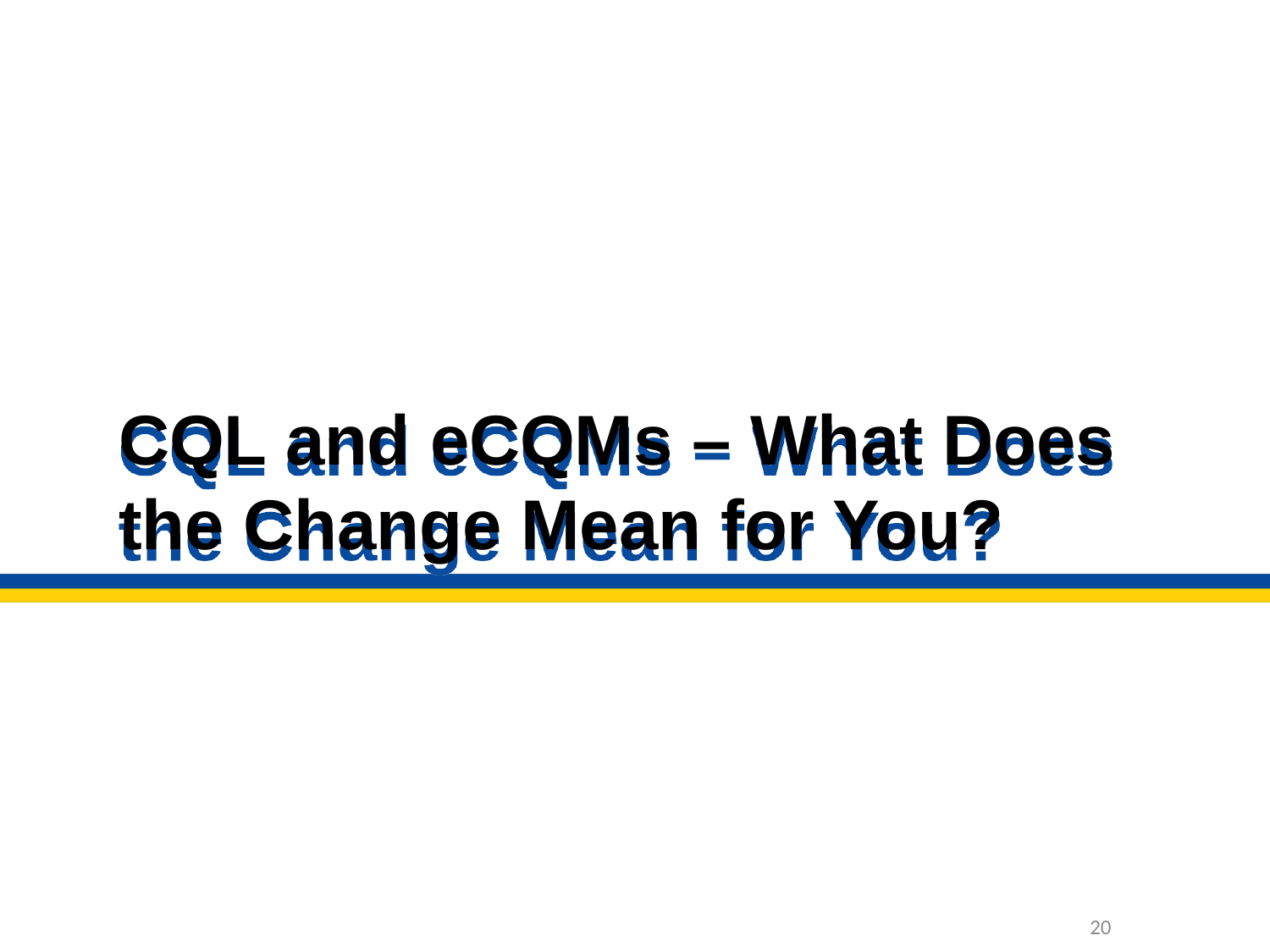

# CQL and eCQMs – What Does the Change Mean for You?
20